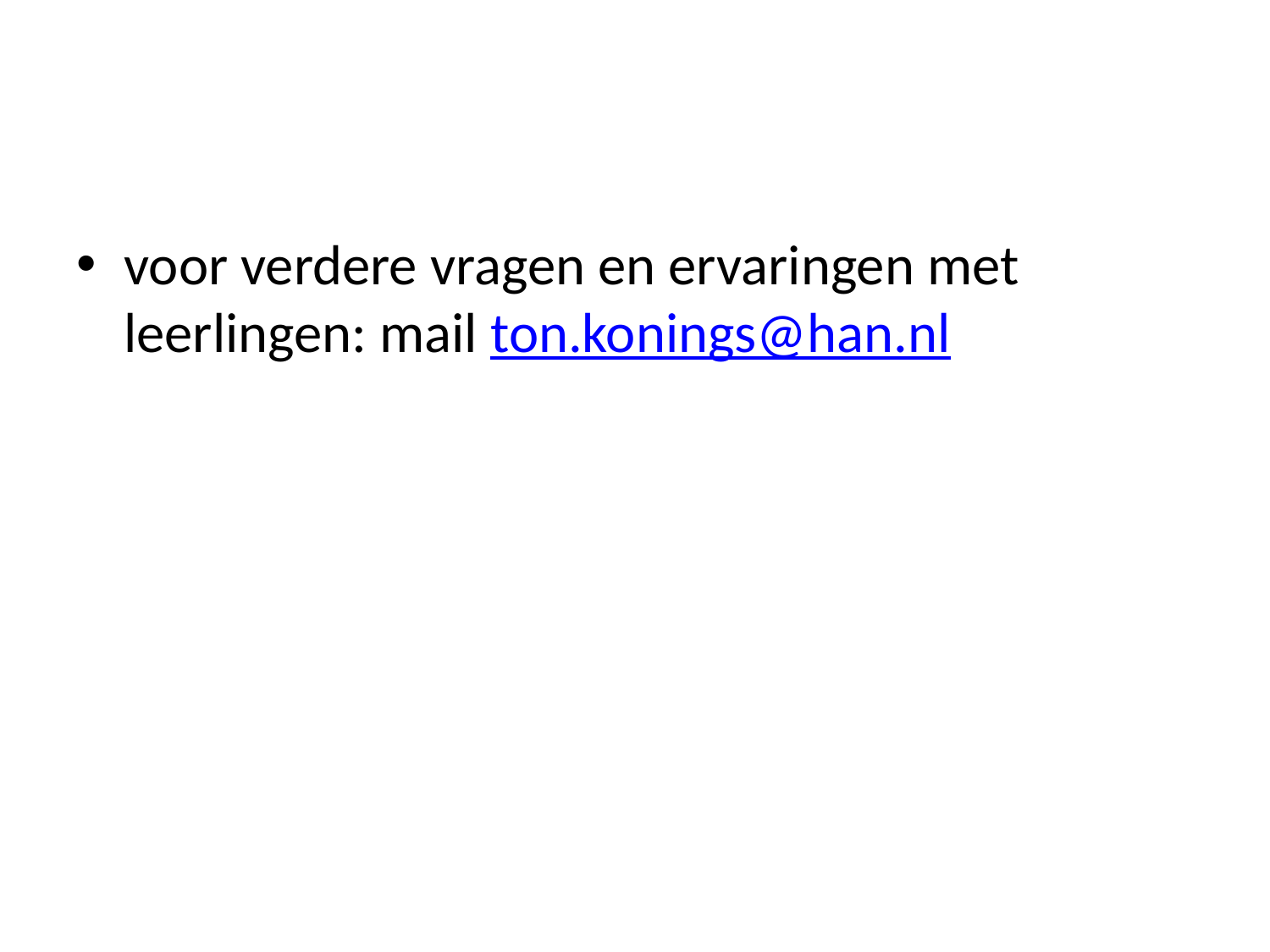

#
voor verdere vragen en ervaringen met leerlingen: mail ton.konings@han.nl